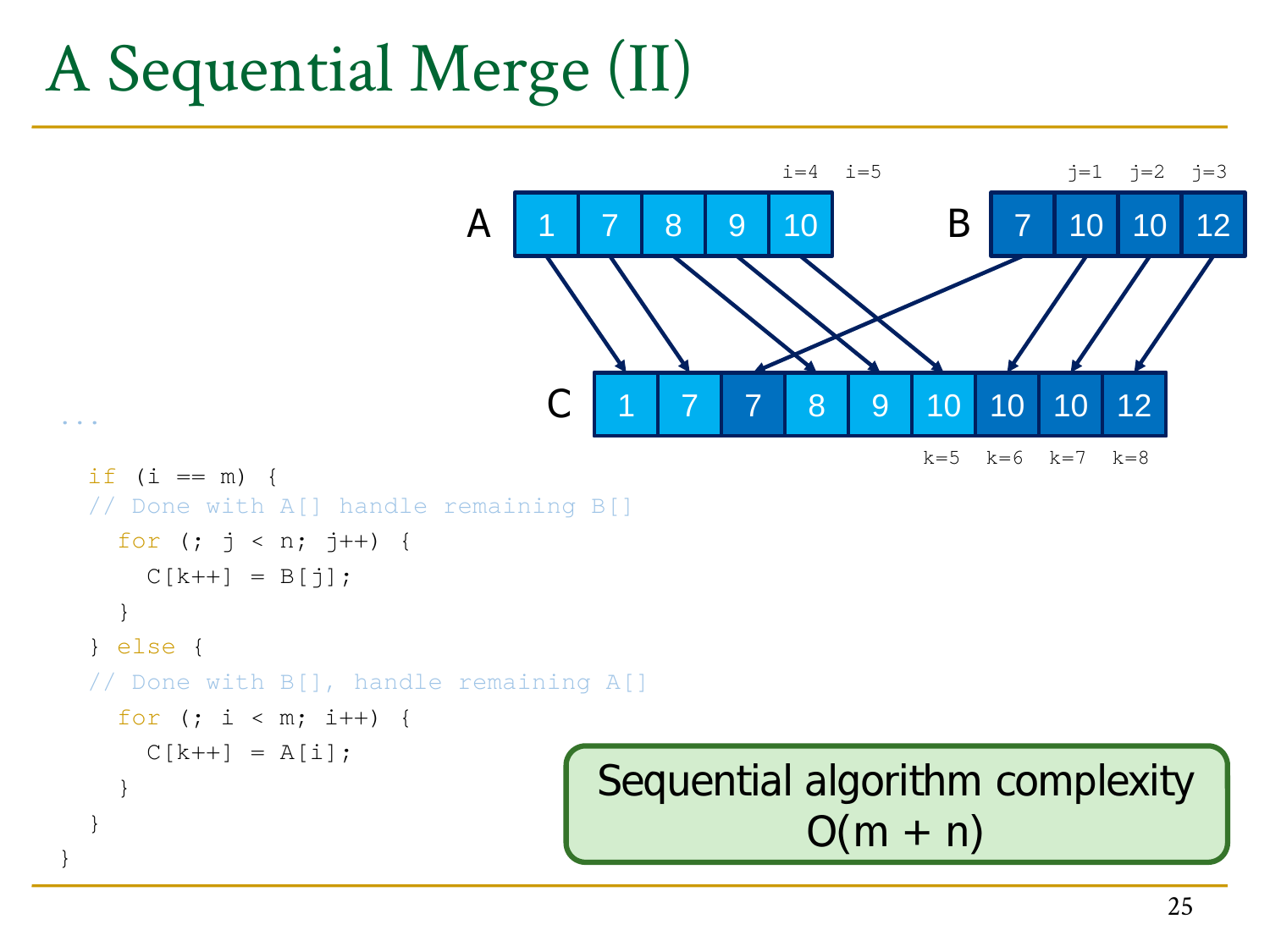

# A Sequential Merge (II)
i=5
i=4
j=1
j=2
j=3
A
1
7
8
9
10
B
7
10
10
12

...

  if (i == m) {
  // Done with A[] handle remaining B[]
    for (; j < n; j++) {
      C[k++] = B[j];
    }
  } else {
  // Done with B[], handle remaining A[]
    for (; i < m; i++) {
      C[k++] = A[i];
    }
  }
}

C
1
7
7
8
9
10
10
10
12
1
7
7
8
9
10
10
10
12
k=5
k=6
k=7
k=8
Sequential algorithm complexity
O(m + n)
25